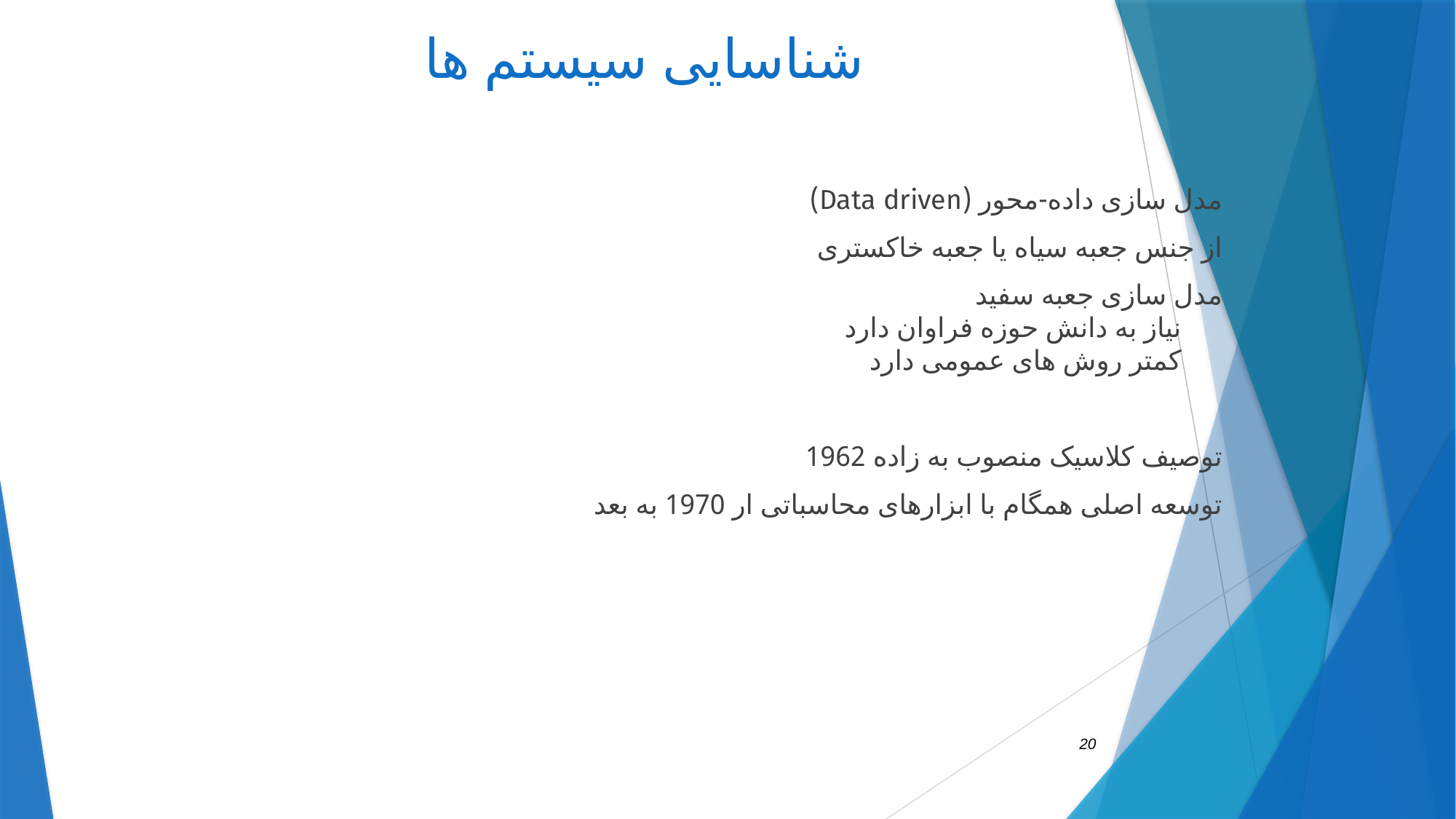

# شناسایی سیستم ها
مدل سازی داده-محور (Data driven)
از جنس جعبه سیاه یا جعبه خاکستری
مدل سازی جعبه سفید
نیاز به دانش حوزه فراوان دارد
کمتر روش های عمومی دارد

توصیف کلاسیک منصوب به زاده 1962
توسعه اصلی همگام با ابزارهای محاسباتی ار 1970 به بعد
20